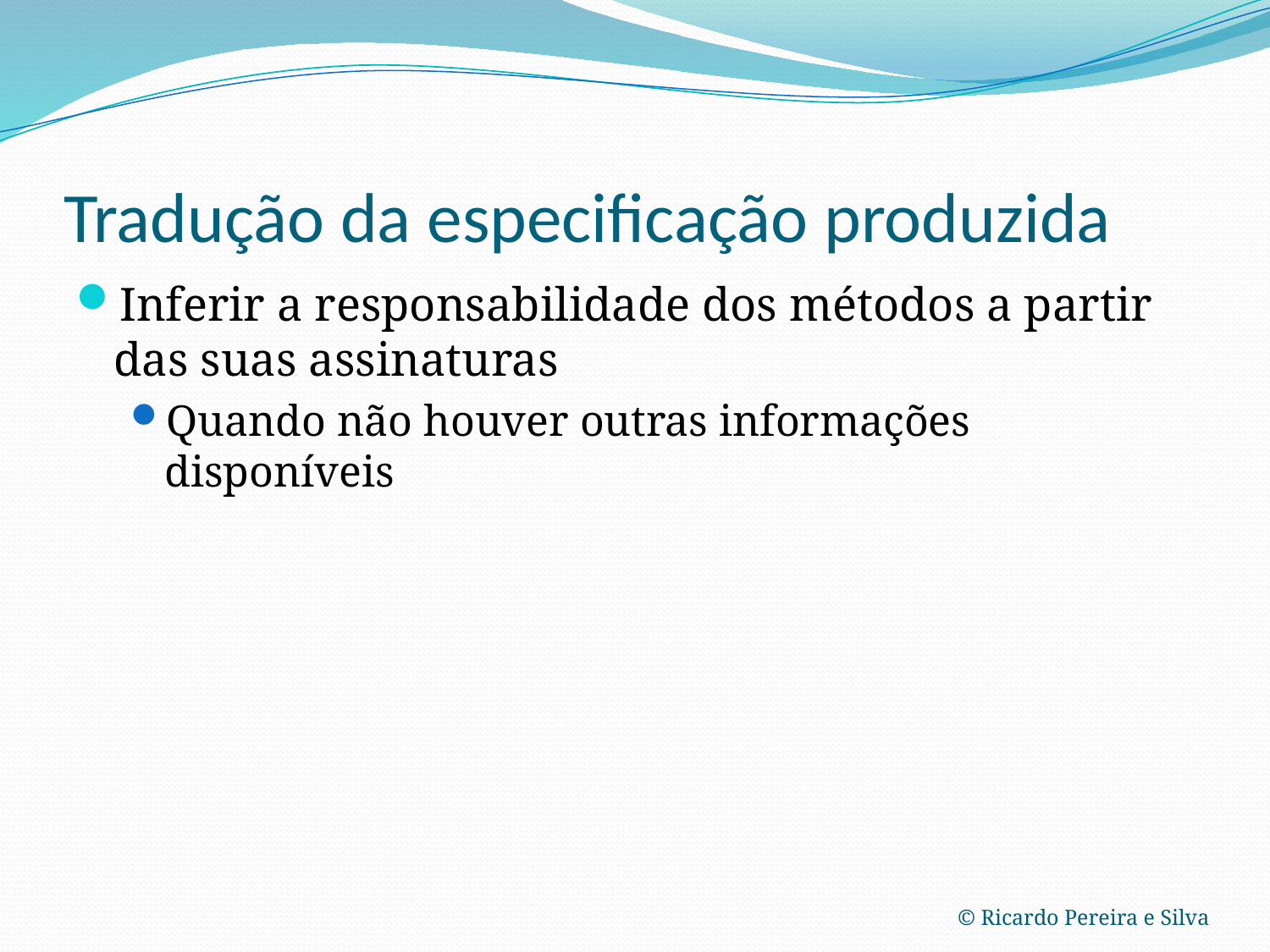

# Tradução da especificação produzida
Inferir a responsabilidade dos métodos a partir das suas assinaturas
Quando não houver outras informações disponíveis

© Ricardo Pereira e Silva